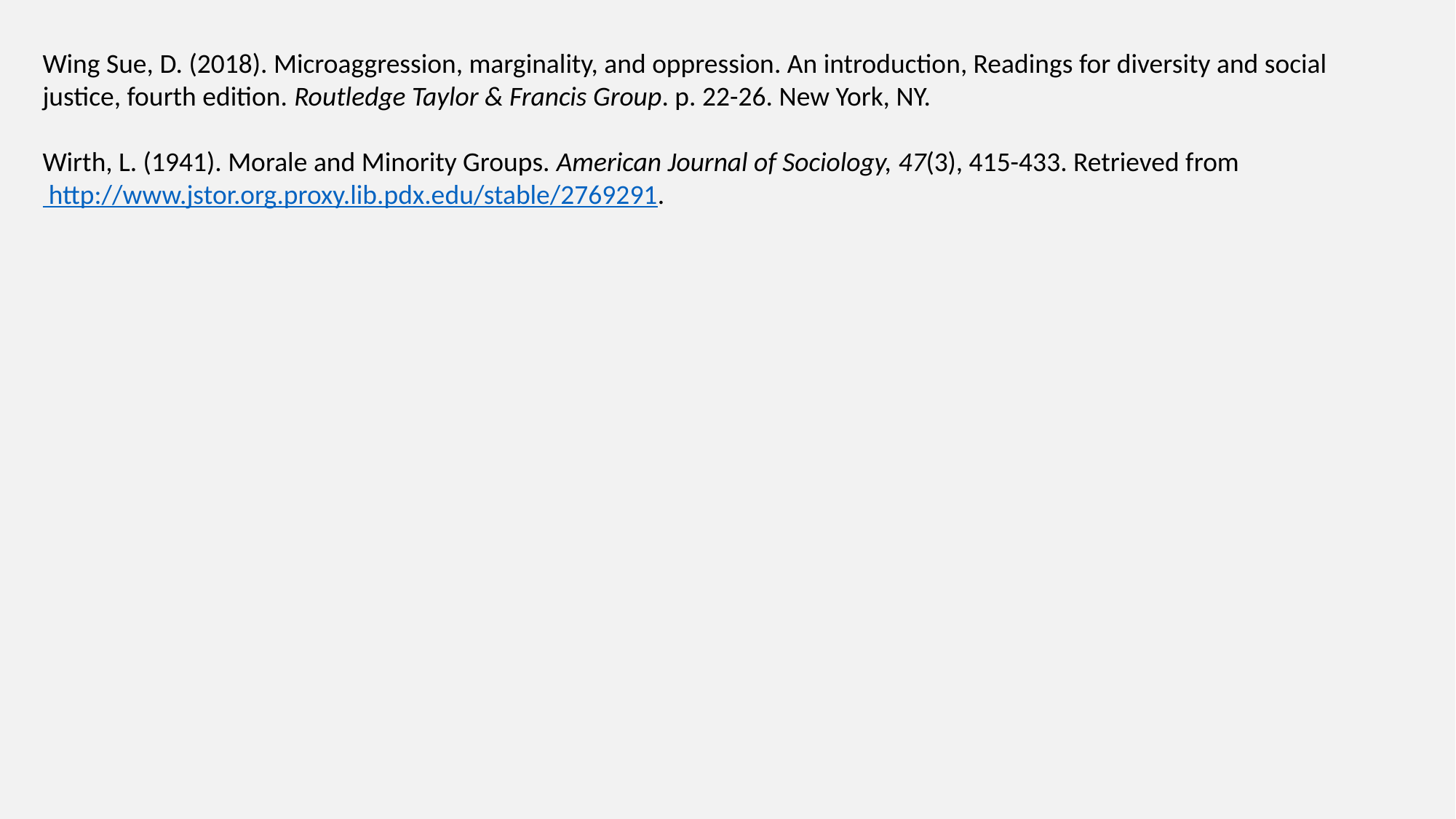

Wing Sue, D. (2018). Microaggression, marginality, and oppression. An introduction, Readings for diversity and social justice, fourth edition. Routledge Taylor & Francis Group. p. 22-26. New York, NY.
Wirth, L. (1941). Morale and Minority Groups. American Journal of Sociology, 47(3), 415-433. Retrieved from http://www.jstor.org.proxy.lib.pdx.edu/stable/2769291.